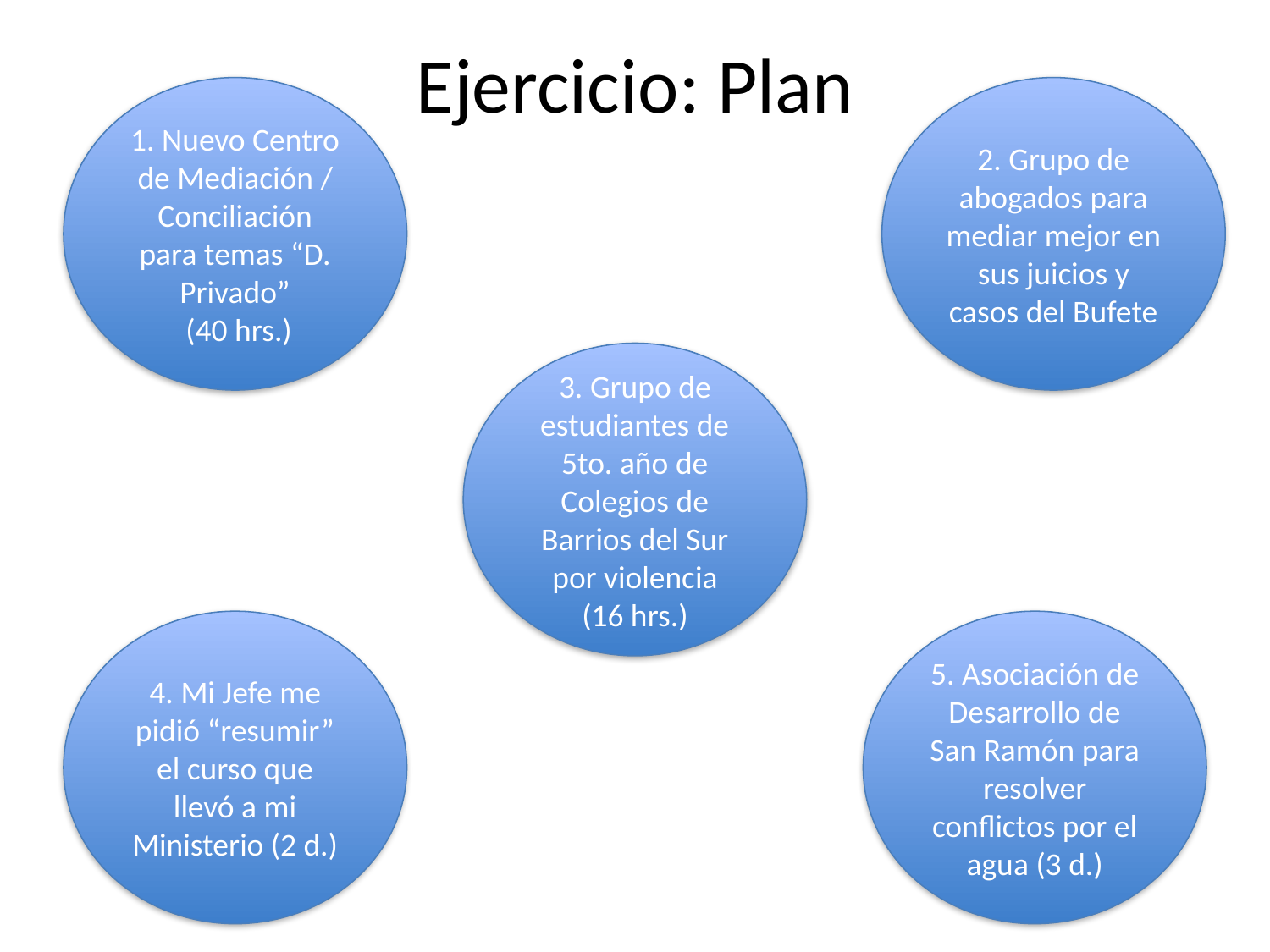

# Ejercicio: Plan
1. Nuevo Centro de Mediación / Conciliación para temas “D. Privado”
 (40 hrs.)
2. Grupo de abogados para mediar mejor en sus juicios y casos del Bufete
3. Grupo de estudiantes de 5to. año de Colegios de Barrios del Sur por violencia
(16 hrs.)
4. Mi Jefe me pidió “resumir” el curso que llevó a mi Ministerio (2 d.)
5. Asociación de Desarrollo de San Ramón para resolver conflictos por el agua (3 d.)